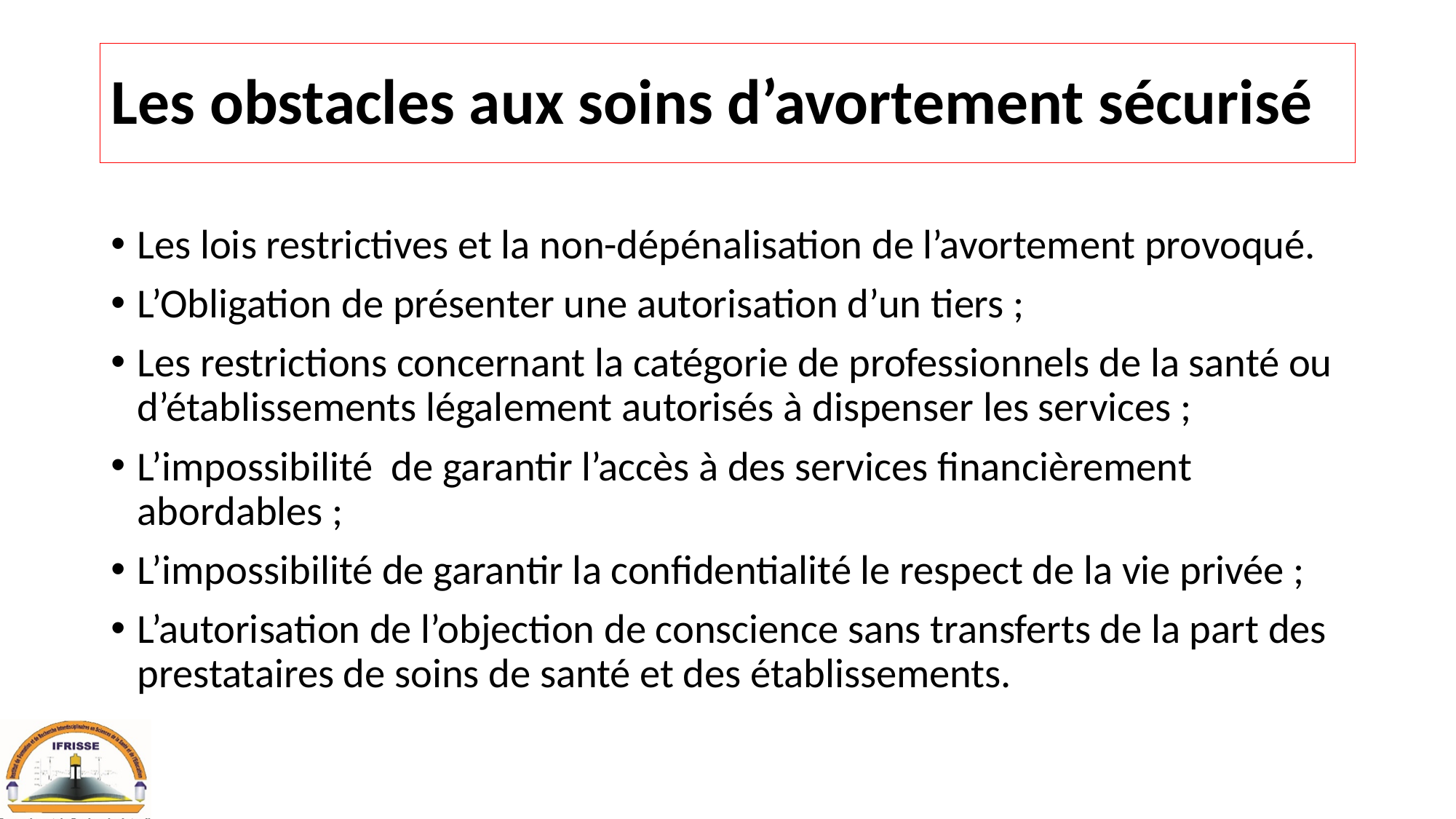

# Les obstacles aux soins d’avortement sécurisé
Les lois restrictives et la non-dépénalisation de l’avortement provoqué.
L’Obligation de présenter une autorisation d’un tiers ;
Les restrictions concernant la catégorie de professionnels de la santé ou d’établissements légalement autorisés à dispenser les services ;
L’impossibilité  de garantir l’accès à des services financièrement abordables ;
L’impossibilité de garantir la confidentialité le respect de la vie privée ;
L’autorisation de l’objection de conscience sans transferts de la part des prestataires de soins de santé et des établissements.